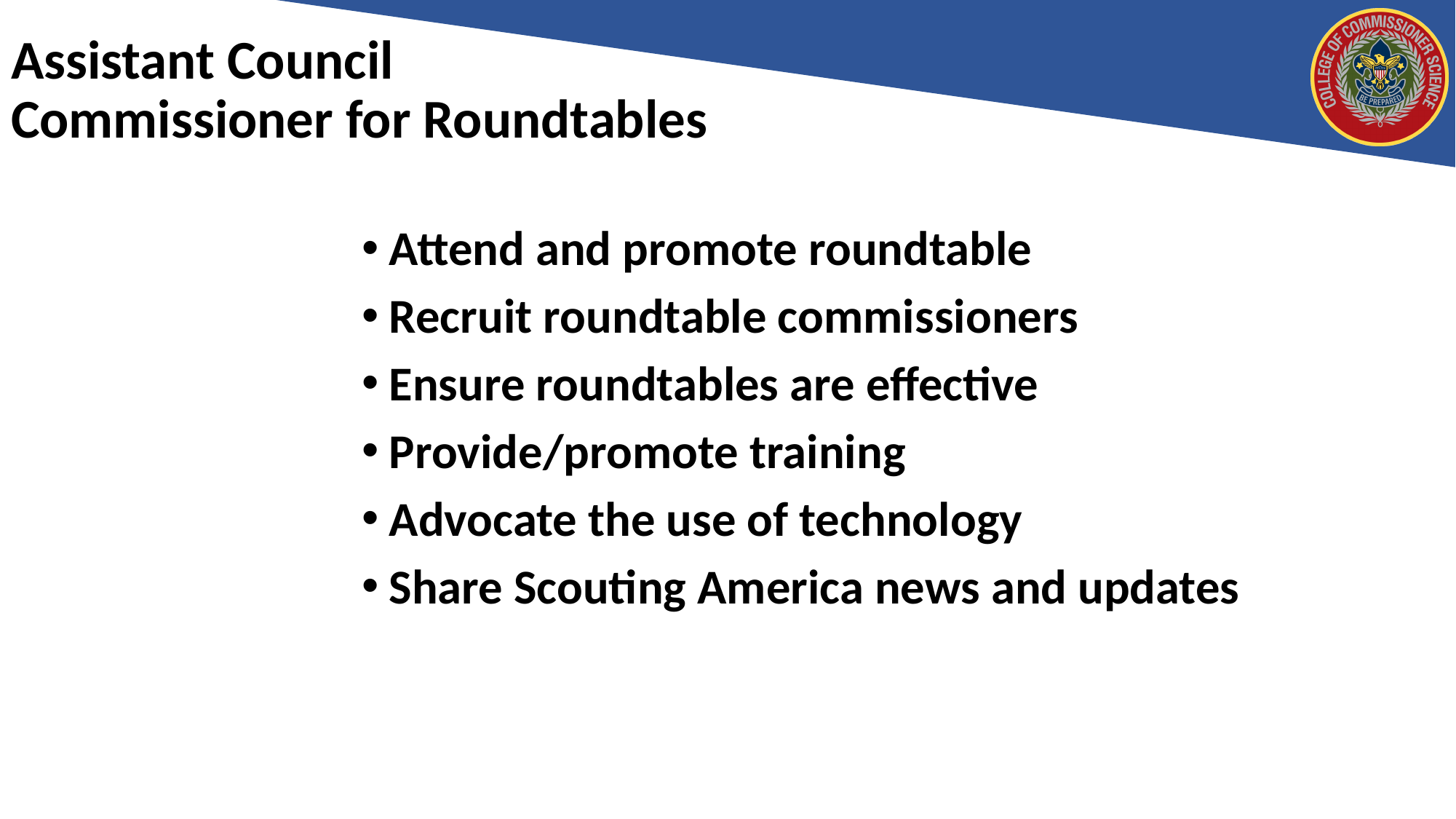

# Assistant Council Commissioner for Roundtables
Attend and promote roundtable
Recruit roundtable commissioners
Ensure roundtables are effective
Provide/promote training
Advocate the use of technology
Share Scouting America news and updates